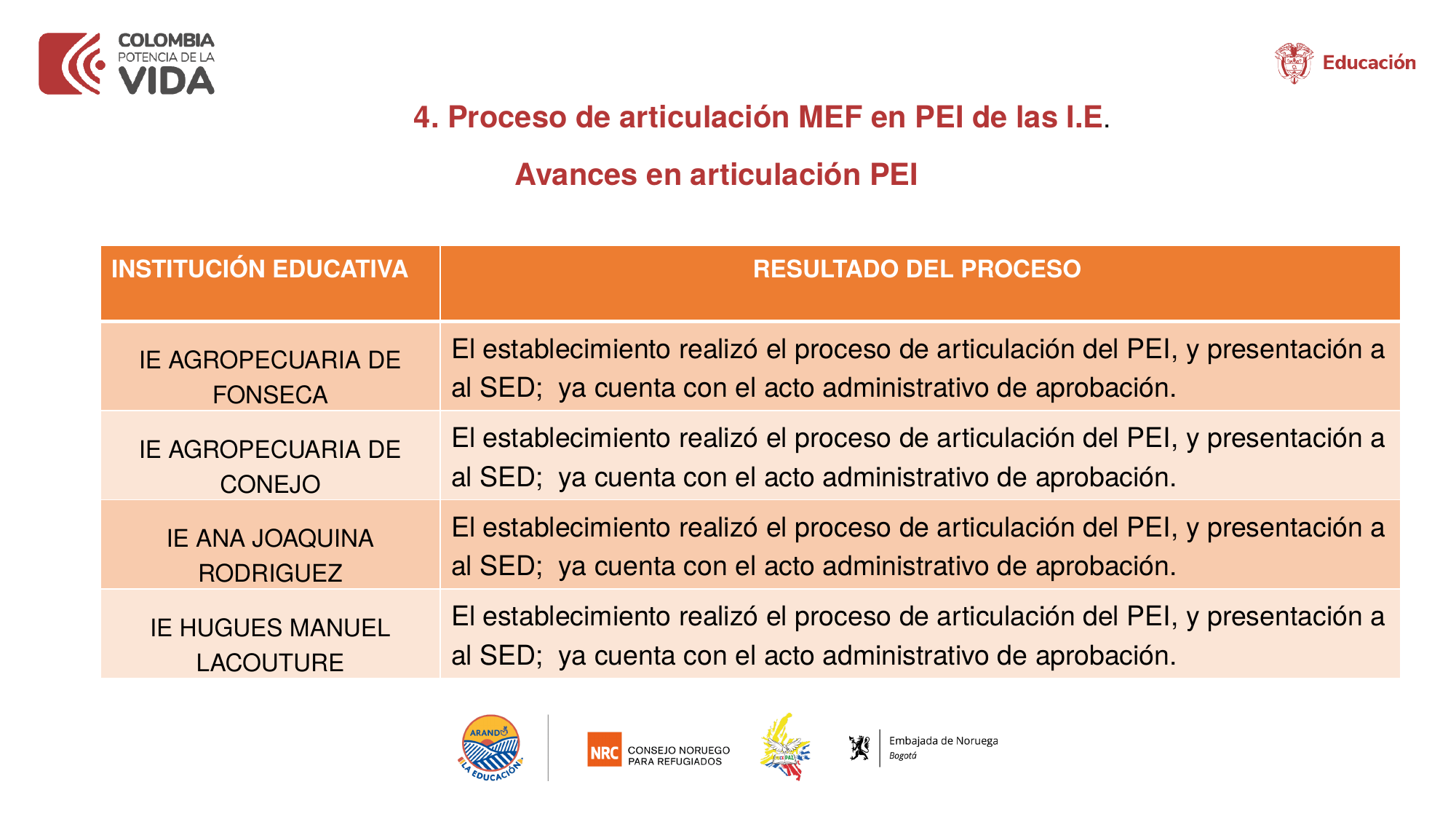

4. Proceso de articulación MEF en PEI de las I.E.
Avances en articulación PEI
| INSTITUCIÓN EDUCATIVA | RESULTADO DEL PROCESO |
| --- | --- |
| IE AGROPECUARIA DE FONSECA | El establecimiento realizó el proceso de articulación del PEI, y presentación a al SED; ya cuenta con el acto administrativo de aprobación. |
| IE AGROPECUARIA DE CONEJO | El establecimiento realizó el proceso de articulación del PEI, y presentación a al SED; ya cuenta con el acto administrativo de aprobación. |
| IE ANA JOAQUINA RODRIGUEZ | El establecimiento realizó el proceso de articulación del PEI, y presentación a al SED; ya cuenta con el acto administrativo de aprobación. |
| IE HUGUES MANUEL LACOUTURE | El establecimiento realizó el proceso de articulación del PEI, y presentación a al SED; ya cuenta con el acto administrativo de aprobación. |